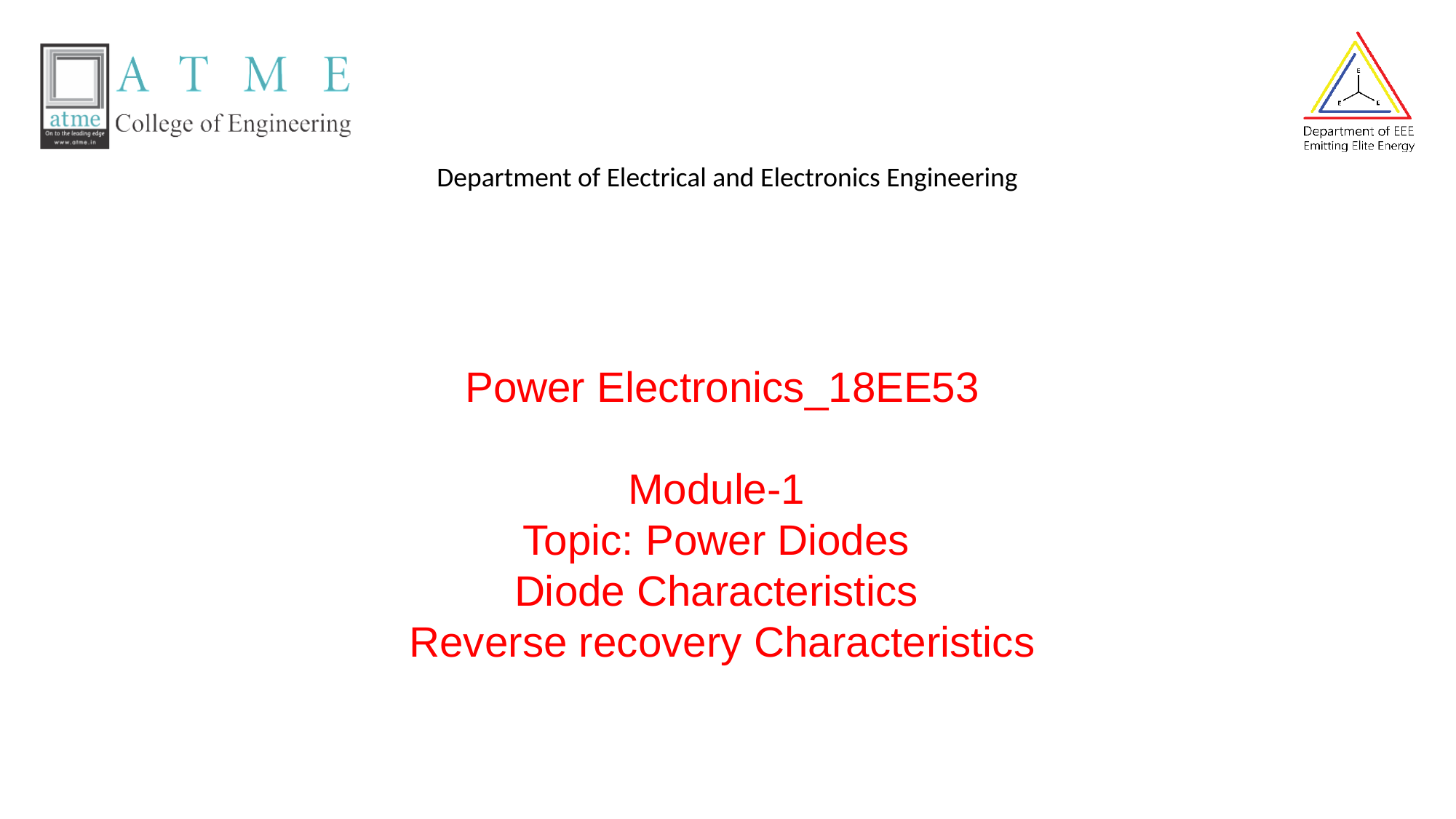

Power Electronics_18EE53

Module-1
Topic: Power Diodes
Diode Characteristics
Reverse recovery Characteristics